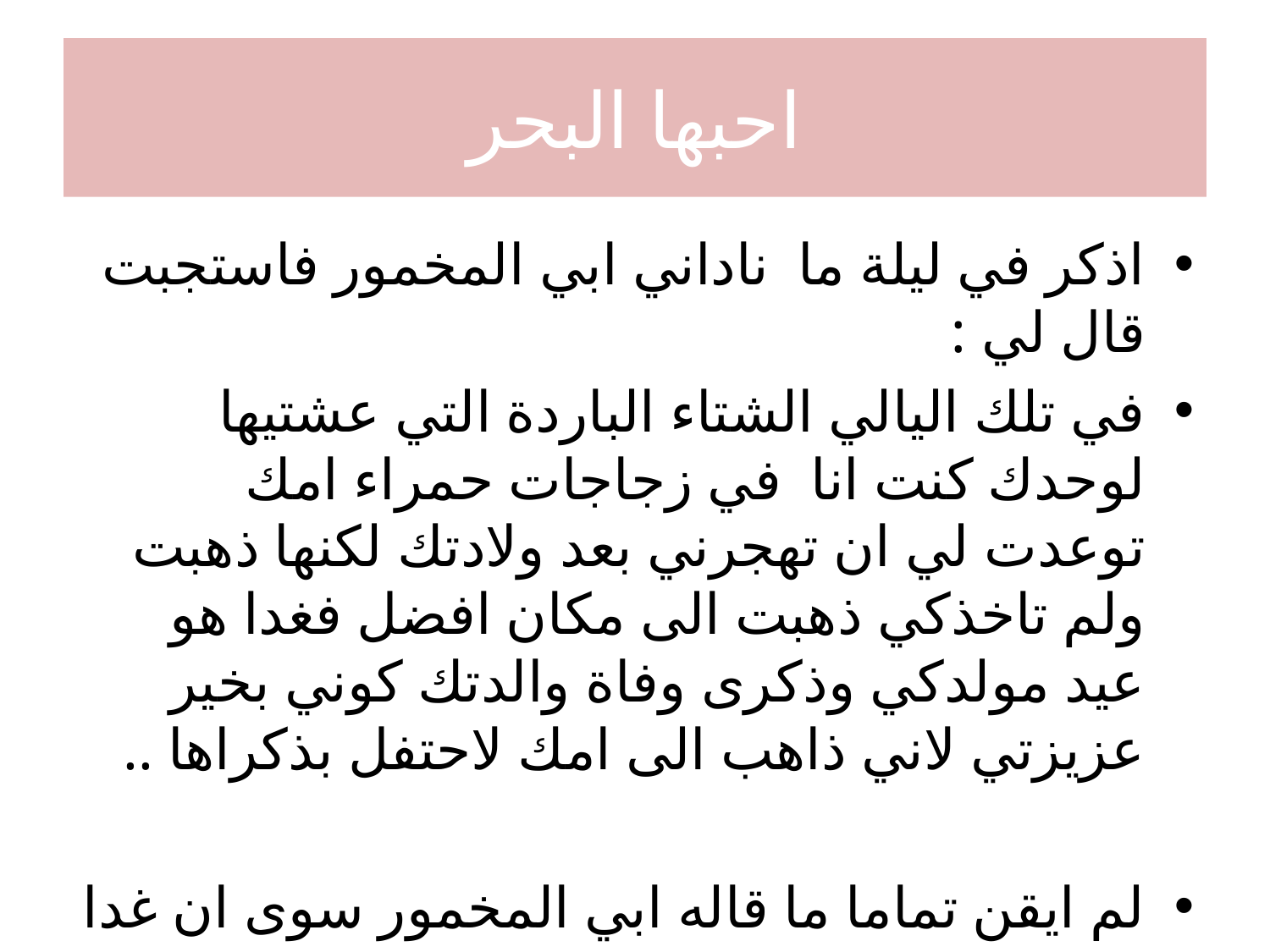

# احبها البحر
اذكر في ليلة ما  ناداني ابي المخمور فاستجبت قال لي :
في تلك اليالي الشتاء الباردة التي عشتيها لوحدك كنت انا  في زجاجات حمراء امك توعدت لي ان تهجرني بعد ولادتك لكنها ذهبت ولم تاخذكي ذهبت الى مكان افضل فغدا هو عيد مولدكي وذكرى وفاة والدتك كوني بخير عزيزتي لاني ذاهب الى امك لاحتفل بذكراها ..

لم ايقن تماما ما قاله ابي المخمور سوى ان غدا عيد ميلاد